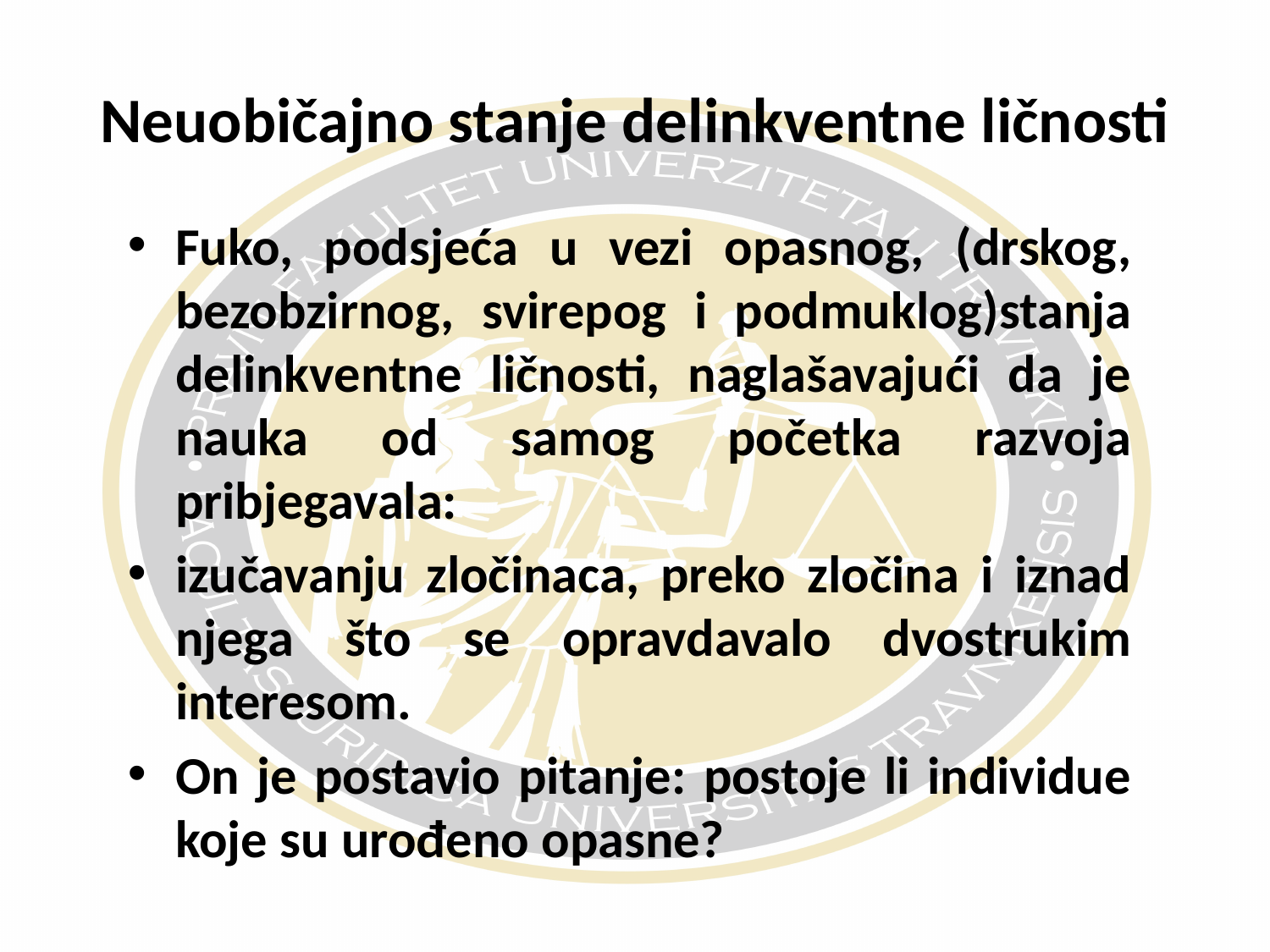

# Neuobičajno stanje delinkventne ličnosti
Fuko, podsjeća u vezi opasnog, (drskog, bezobzirnog, svirepog i podmuklog)stanja delinkventne ličnosti, naglašavajući da je nauka od samog početka razvoja pribjegavala:
izučavanju zločinaca, preko zločina i iznad njega što se opravdavalo dvostrukim interesom.
On je postavio pitanje: postoje li individue koje su urođeno opasne?